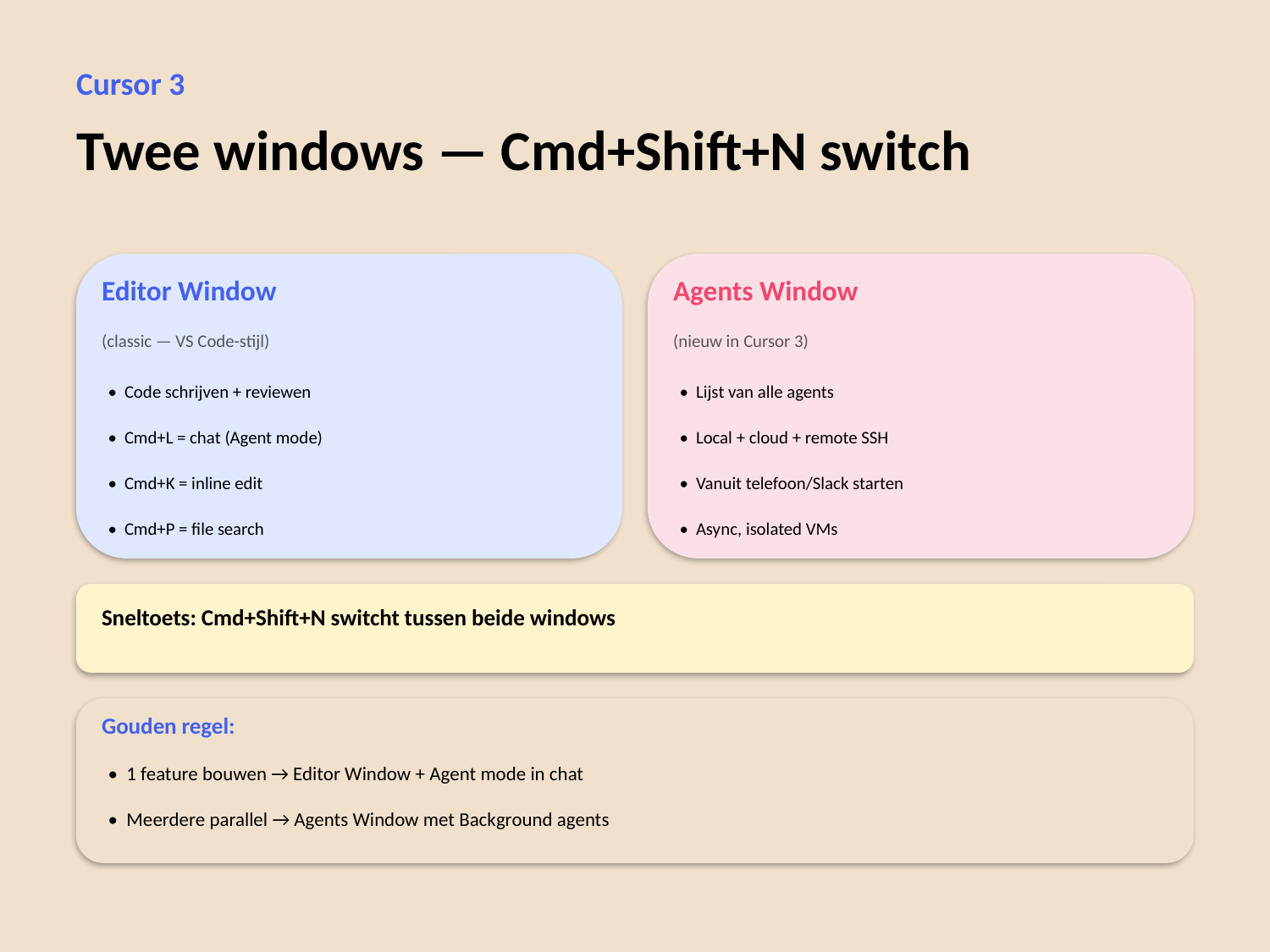

Cursor 3
Twee windows — Cmd+Shift+N switch

Editor Window
Agents Window
(classic — VS Code-stijl)
(nieuw in Cursor 3)
•  Code schrijven + reviewen
•  Lijst van alle agents
•  Cmd+L = chat (Agent mode)
•  Local + cloud + remote SSH
•  Cmd+K = inline edit
•  Vanuit telefoon/Slack starten
•  Cmd+P = file search
•  Async, isolated VMs

Sneltoets: Cmd+Shift+N switcht tussen beide windows

Gouden regel:
•  1 feature bouwen → Editor Window + Agent mode in chat
•  Meerdere parallel → Agents Window met Background agents